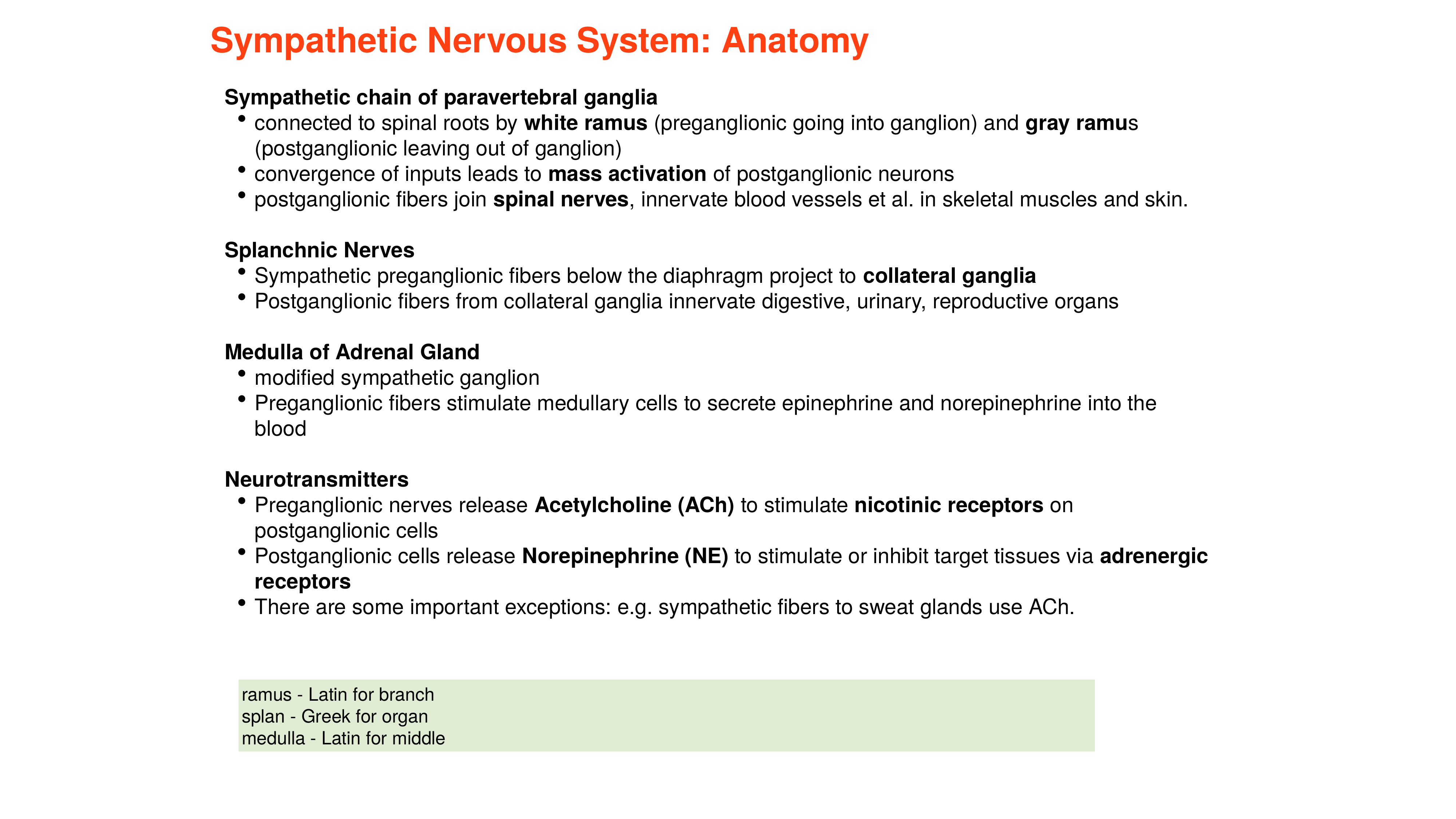

Sympathetic Nervous System: Anatomy
Sympathetic chain of paravertebral ganglia
connected to spinal roots by white ramus (preganglionic going into ganglion) and gray ramus (postganglionic leaving out of ganglion)
convergence of inputs leads to mass activation of postganglionic neurons
postganglionic fibers join spinal nerves, innervate blood vessels et al. in skeletal muscles and skin.

Splanchnic Nerves
Sympathetic preganglionic fibers below the diaphragm project to collateral ganglia
Postganglionic fibers from collateral ganglia innervate digestive, urinary, reproductive organs

Medulla of Adrenal Gland
modified sympathetic ganglion
Preganglionic fibers stimulate medullary cells to secrete epinephrine and norepinephrine into the blood

Neurotransmitters
Preganglionic nerves release Acetylcholine (ACh) to stimulate nicotinic receptors on postganglionic cells
Postganglionic cells release Norepinephrine (NE) to stimulate or inhibit target tissues via adrenergic receptors
There are some important exceptions: e.g. sympathetic fibers to sweat glands use ACh.
ramus - Latin for branch
splan - Greek for organ
medulla - Latin for middle